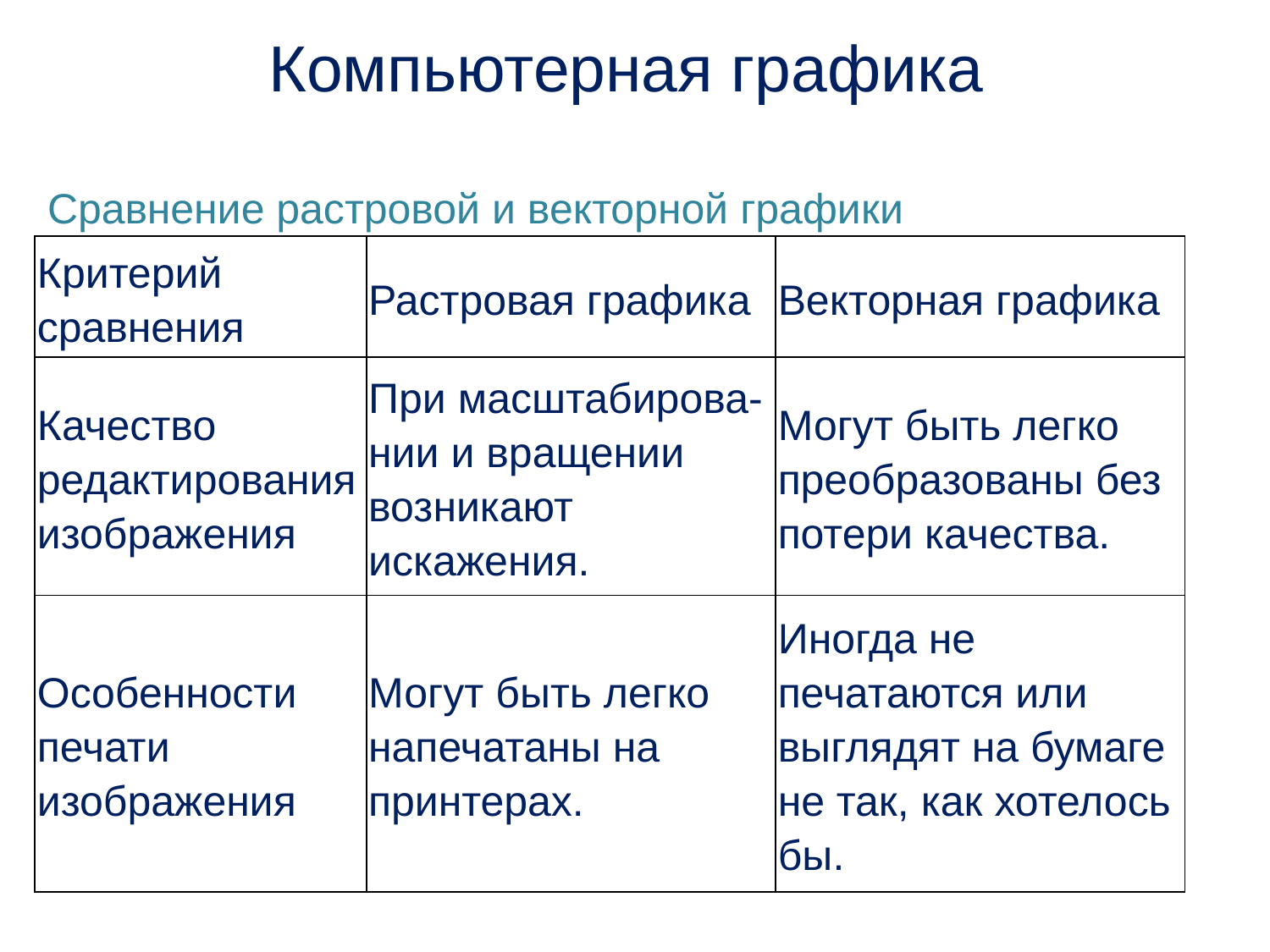

Компьютерная графика
Сравнение растровой и векторной графики

,
| Критерий сравнения | Растровая графика | Векторная графика |
| --- | --- | --- |
| Качество редактирования изображения | При масштабирова-нии и вращении возникают искажения. | Могут быть легко преобразованы без потери качества. |
| Особенности печати изображения | Могут быть легко напечатаны на принтерах. | Иногда не печатаются или выглядят на бумаге не так, как хотелось бы. |